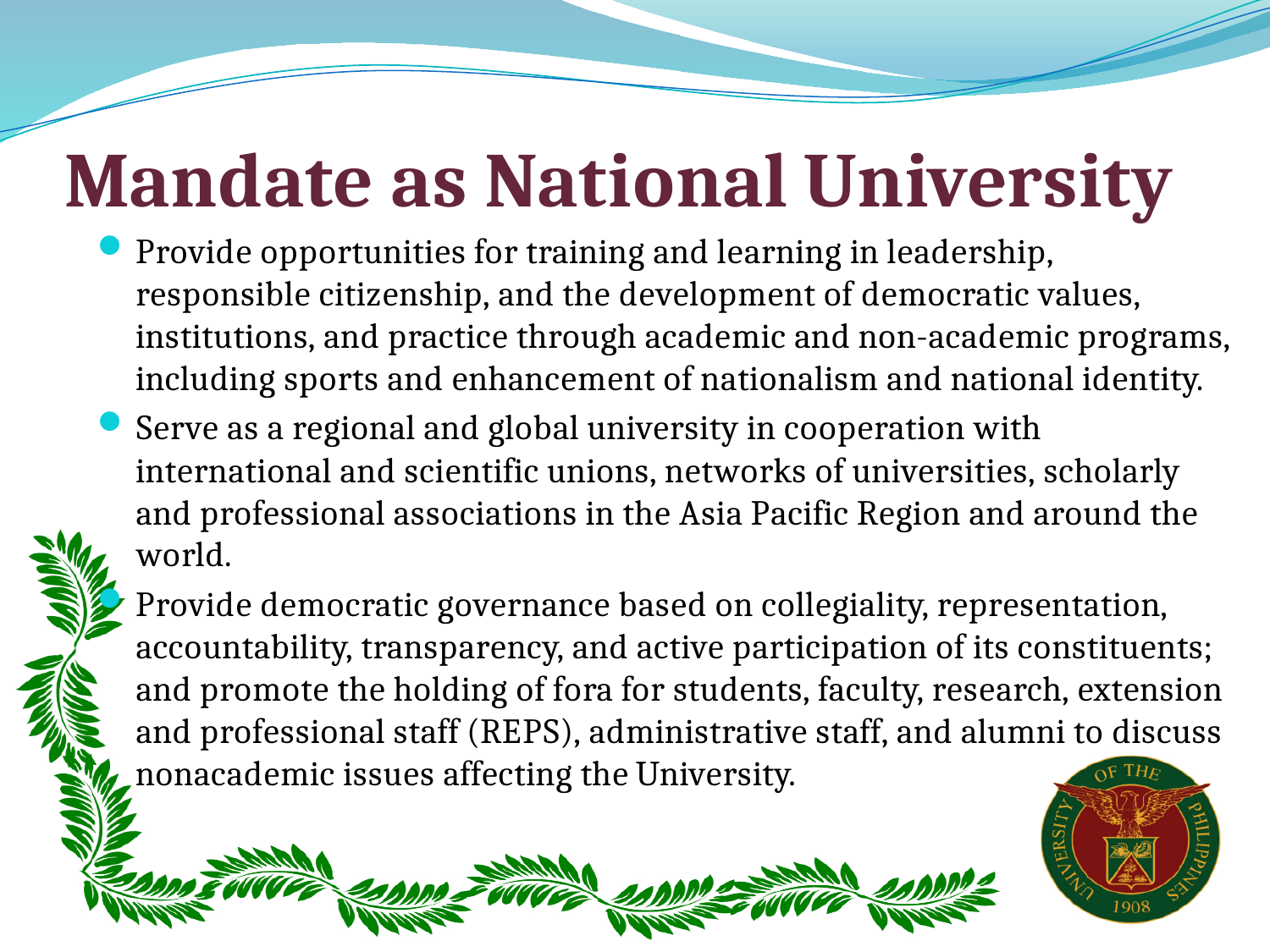

# Mandate as National University
Provide opportunities for training and learning in leadership, responsible citizenship, and the development of democratic values, institutions, and practice through academic and non-academic programs, including sports and enhancement of nationalism and national identity.
Serve as a regional and global university in cooperation with international and scientific unions, networks of universities, scholarly and professional associations in the Asia Pacific Region and around the world.
Provide democratic governance based on collegiality, representation, accountability, transparency, and active participation of its constituents; and promote the holding of fora for students, faculty, research, extension and professional staff (REPS), administrative staff, and alumni to discuss nonacademic issues affecting the University.